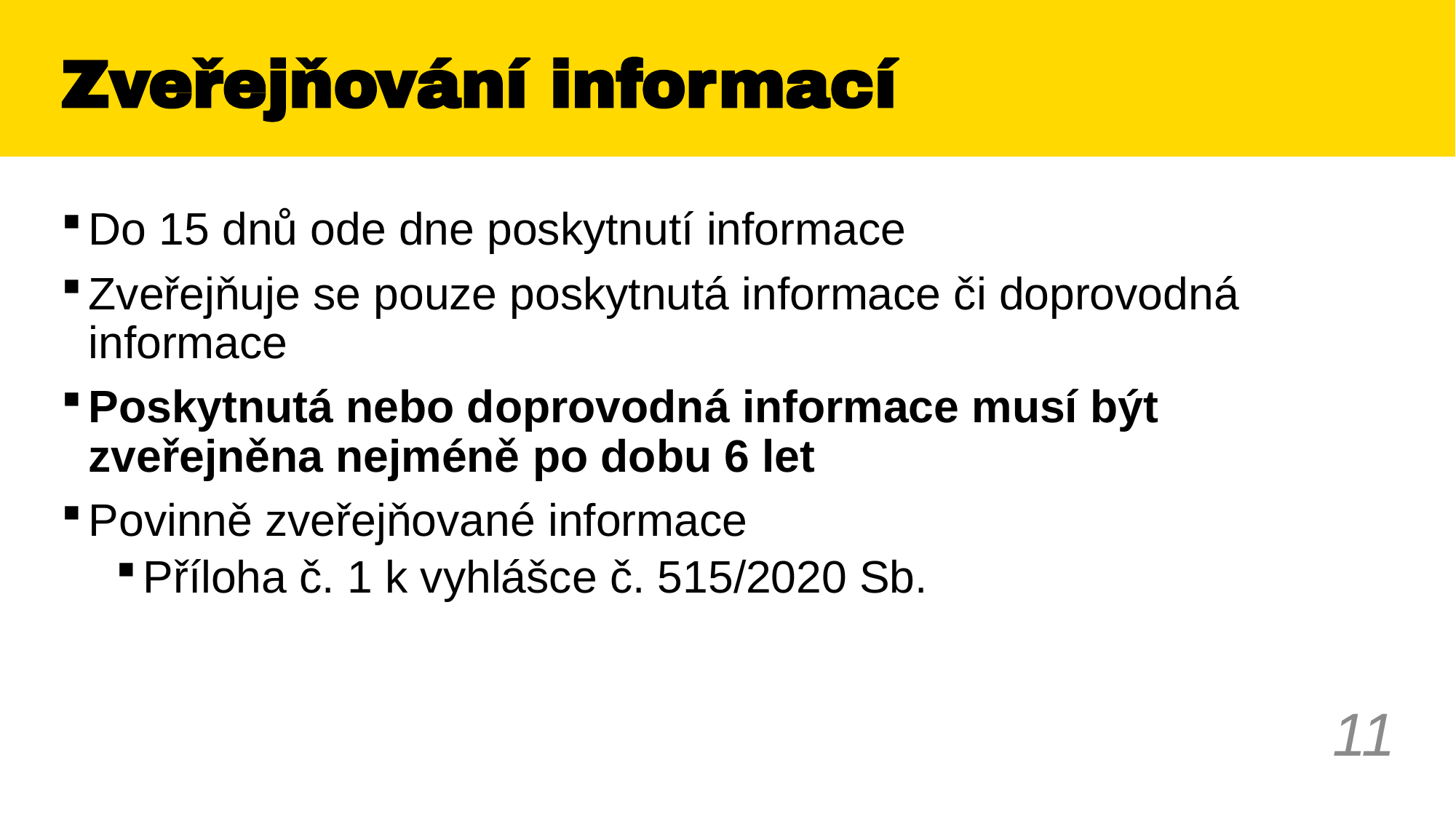

# Zveřejňování informací
Do 15 dnů ode dne poskytnutí informace
Zveřejňuje se pouze poskytnutá informace či doprovodná informace
Poskytnutá nebo doprovodná informace musí být zveřejněna nejméně po dobu 6 let
Povinně zveřejňované informace
Příloha č. 1 k vyhlášce č. 515/2020 Sb.
11